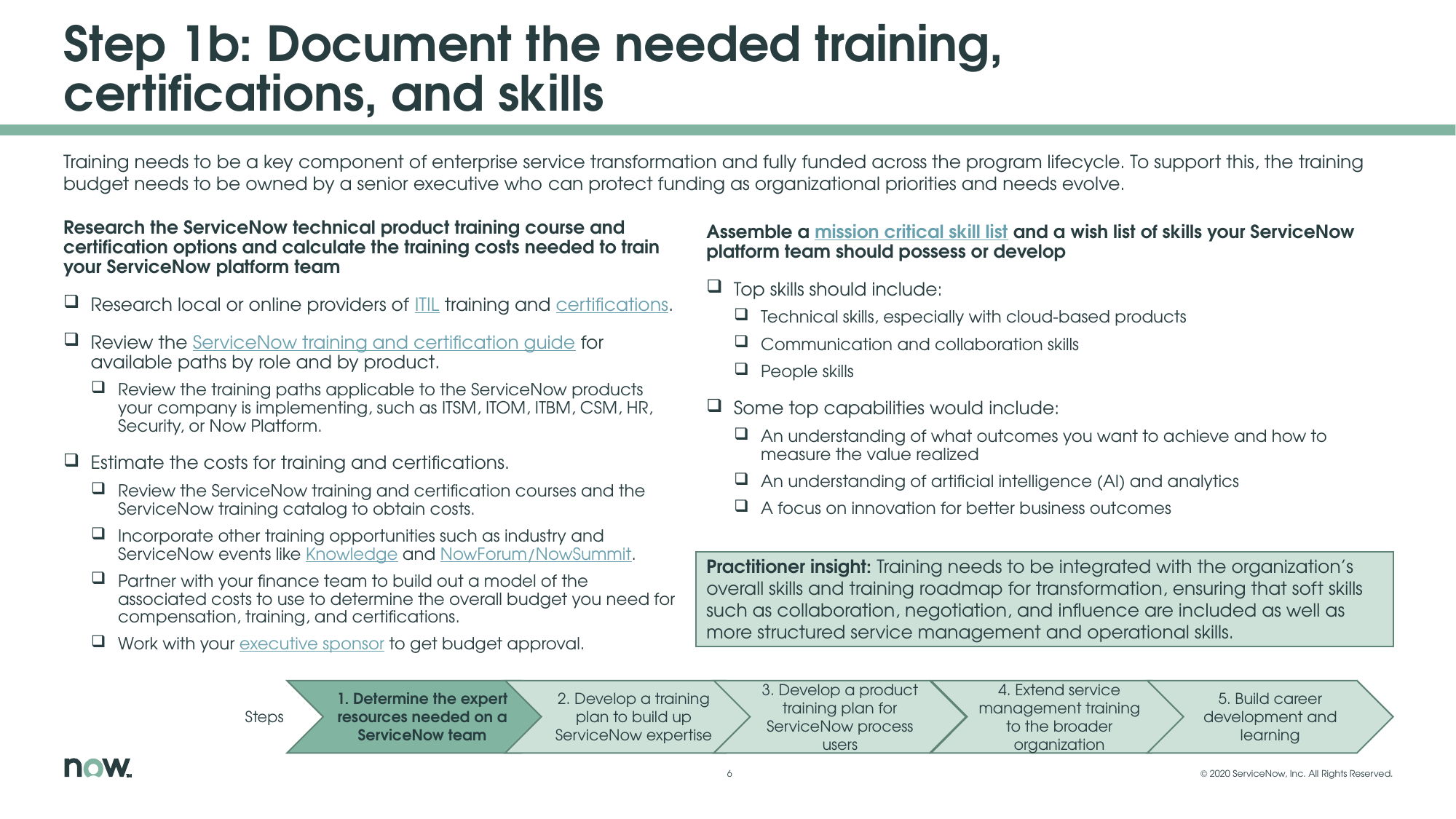

# Step 1b: Document the needed training, certifications, and skills

Training needs to be a key component of enterprise service transformation and fully funded across the program lifecycle. To support this, the training budget needs to be owned by a senior executive who can protect funding as organizational priorities and needs evolve.
Research the ServiceNow technical product training course and certification options and calculate the training costs needed to train your ServiceNow platform team
Research local or online providers of ITIL training and certifications.
Review the ServiceNow training and certification guide for available paths by role and by product.
Review the training paths applicable to the ServiceNow products your company is implementing, such as ITSM, ITOM, ITBM, CSM, HR, Security, or Now Platform.
Estimate the costs for training and certifications.
Review the ServiceNow training and certification courses and the  ServiceNow training catalog to obtain costs.
Incorporate other training opportunities such as industry and ServiceNow events like Knowledge and NowForum/NowSummit.
Partner with your finance team to build out a model of the associated costs to use to determine the overall budget you need for compensation, training, and certifications.
Work with your executive sponsor to get budget approval.

Assemble a mission critical skill list and a wish list of skills your ServiceNow platform team should possess or develop
Top skills should include:
Technical skills, especially with cloud-based products
Communication and collaboration skills
People skills
Some top capabilities would include:
An understanding of what outcomes you want to achieve and how to measure the value realized
An understanding of artificial intelligence (AI) and analytics
A focus on innovation for better business outcomes

Practitioner insight: Training needs to be integrated with the organization’s overall skills and training roadmap for transformation, ensuring that soft skills such as collaboration, negotiation, and influence are included as well as more structured service management and operational skills.
Steps
1. Determine the expert resources needed on a ServiceNow team
2. Develop a training plan to build up ServiceNow expertise
3. Develop a product training plan for ServiceNow process users
4. Extend service management training to the broader organization
5. Build career development and learning